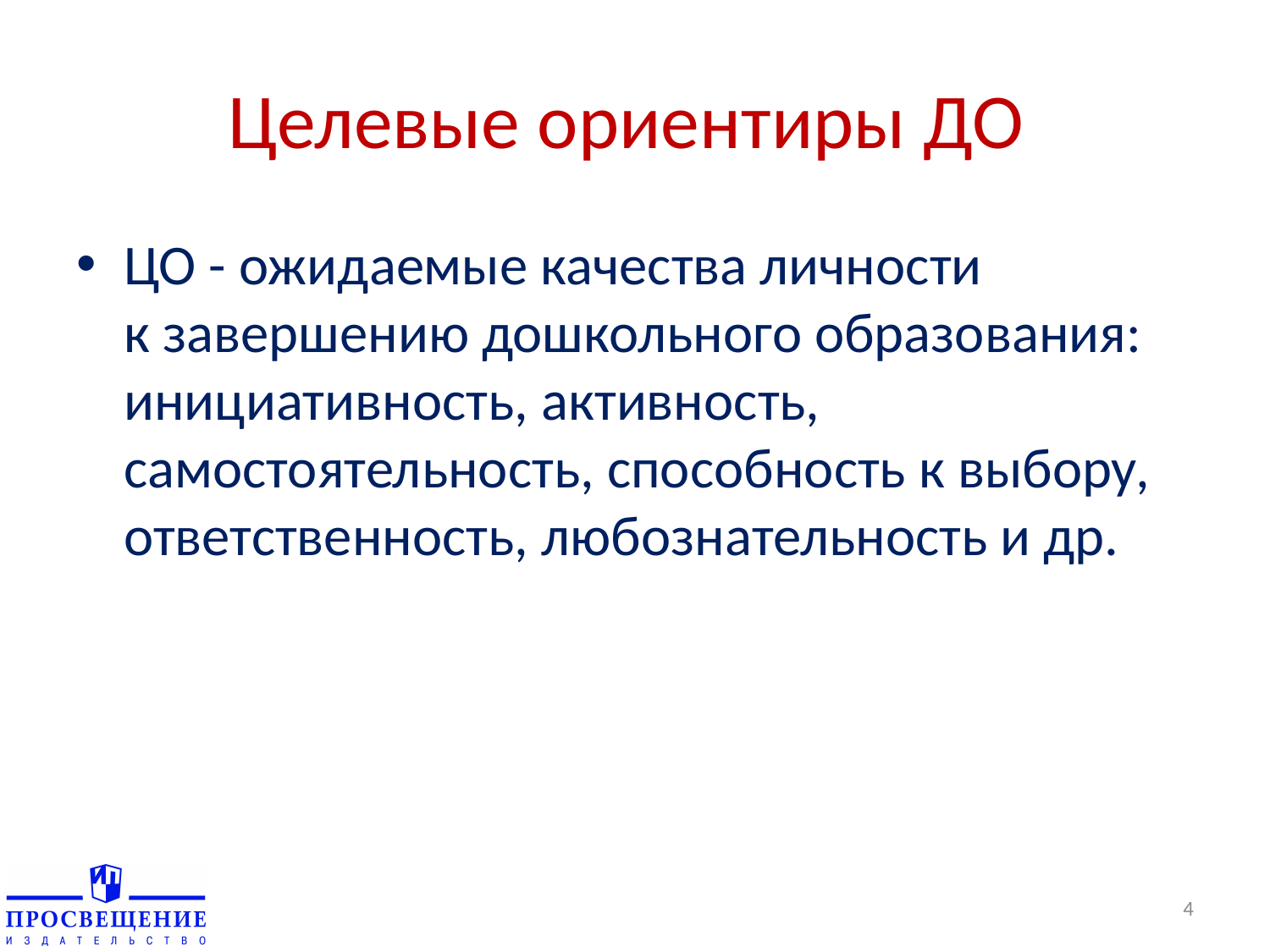

# Целевые ориентиры ДО
ЦО - ожидаемые качества личности
к завершению дошкольного образования: инициативность, активность, самостоятельность, способность к выбору, ответственность, любознательность и др.
4